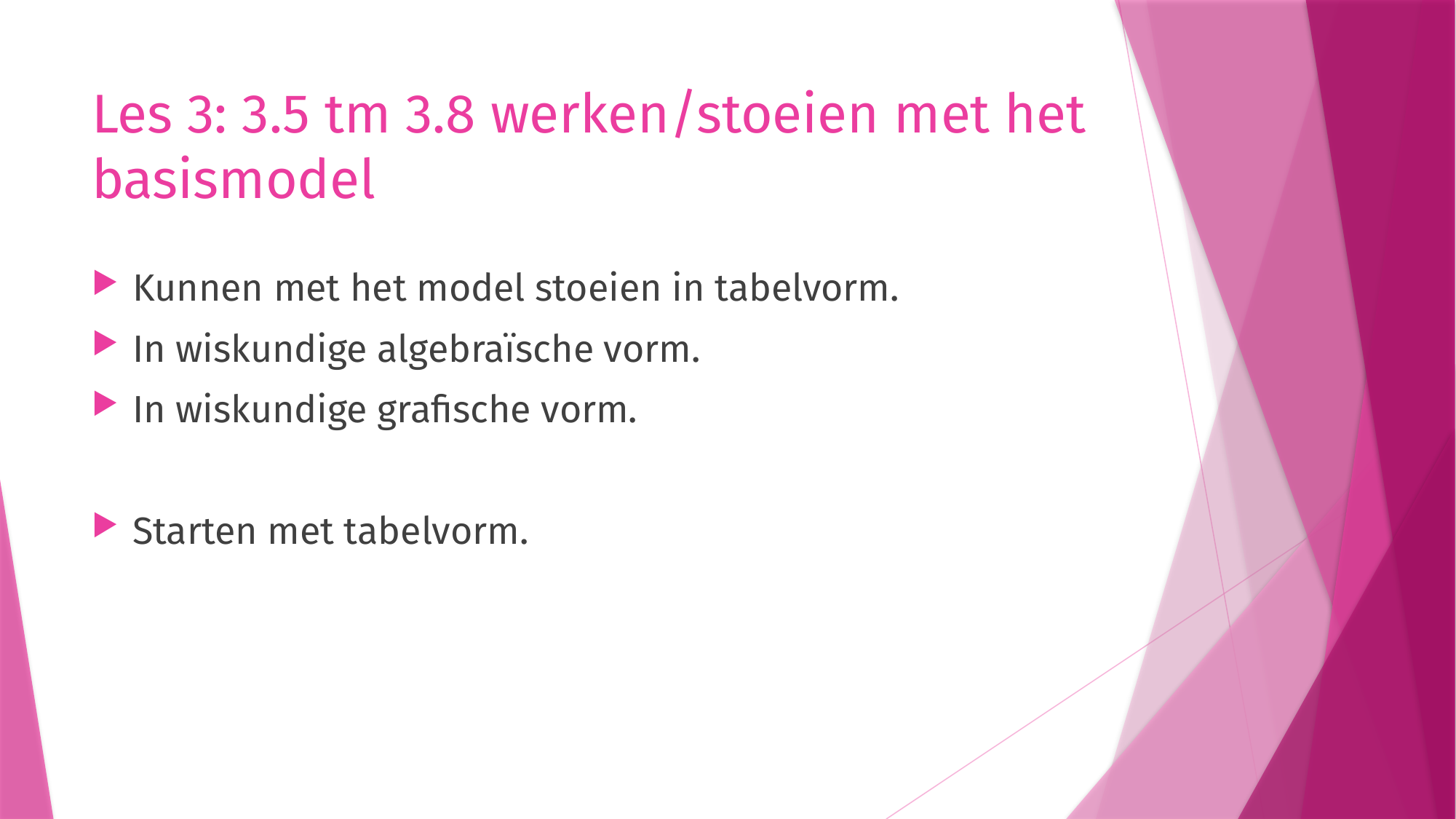

# Les 3: 3.5 tm 3.8 werken/stoeien met het basismodel
Kunnen met het model stoeien in tabelvorm.
In wiskundige algebraïsche vorm.
In wiskundige grafische vorm.

Starten met tabelvorm.